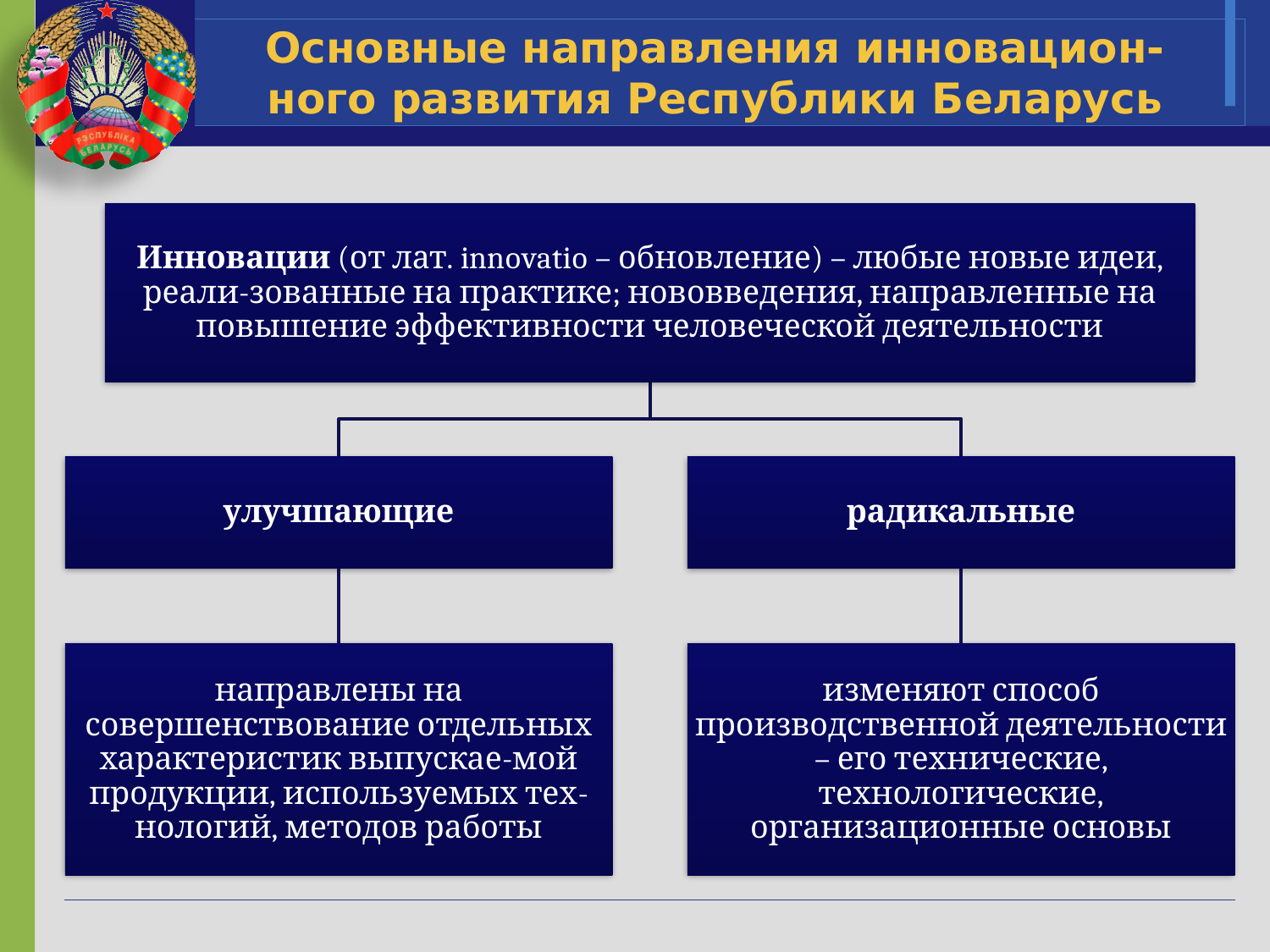

# Основные направления инновацион-ного развития Республики Беларусь
Инновации (от лат. innovatio – обновление) – любые новые идеи, реали-зованные на практике; нововведения, направленные на повышение эффективности человеческой деятельности
улучшающие
направлены на совершенствование отдельных характеристик выпускае-мой продукции, используемых тех-нологий, методов работы
радикальные
изменяют способ производственной деятельности – его технические, технологические, организационные основы